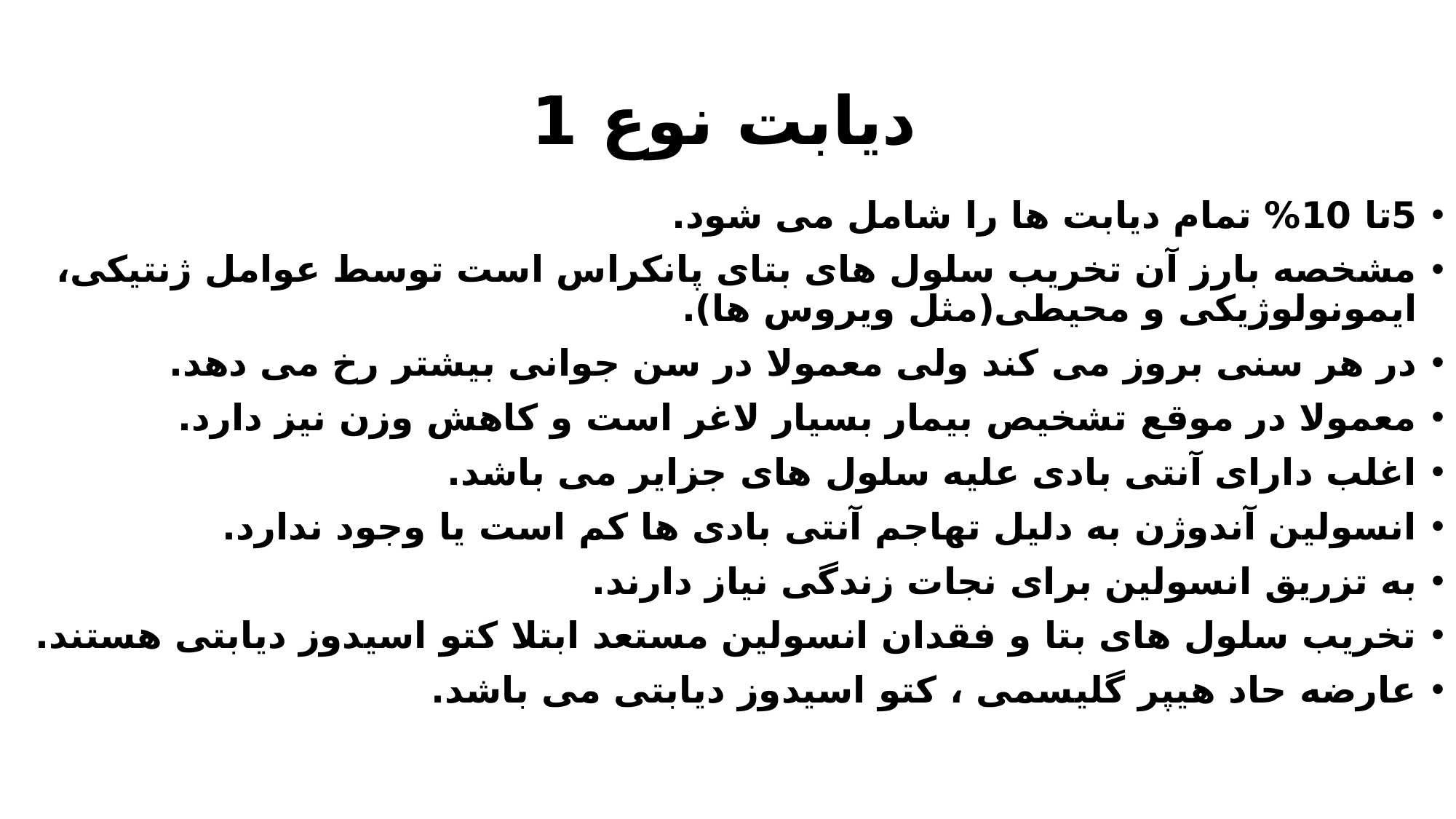

# دیابت نوع 1
5تا 10% تمام دیابت ها را شامل می شود.
مشخصه بارز آن تخریب سلول های بتای پانکراس است توسط عوامل ژنتیکی، ایمونولوژیکی و محیطی(مثل ویروس ها).
در هر سنی بروز می کند ولی معمولا در سن جوانی بیشتر رخ می دهد.
معمولا در موقع تشخیص بیمار بسیار لاغر است و کاهش وزن نیز دارد.
اغلب دارای آنتی بادی علیه سلول های جزایر می باشد.
انسولین آندوژن به دلیل تهاجم آنتی بادی ها کم است یا وجود ندارد.
به تزریق انسولین برای نجات زندگی نیاز دارند.
تخریب سلول های بتا و فقدان انسولین مستعد ابتلا کتو اسیدوز دیابتی هستند.
عارضه حاد هیپر گلیسمی ، کتو اسیدوز دیابتی می باشد.